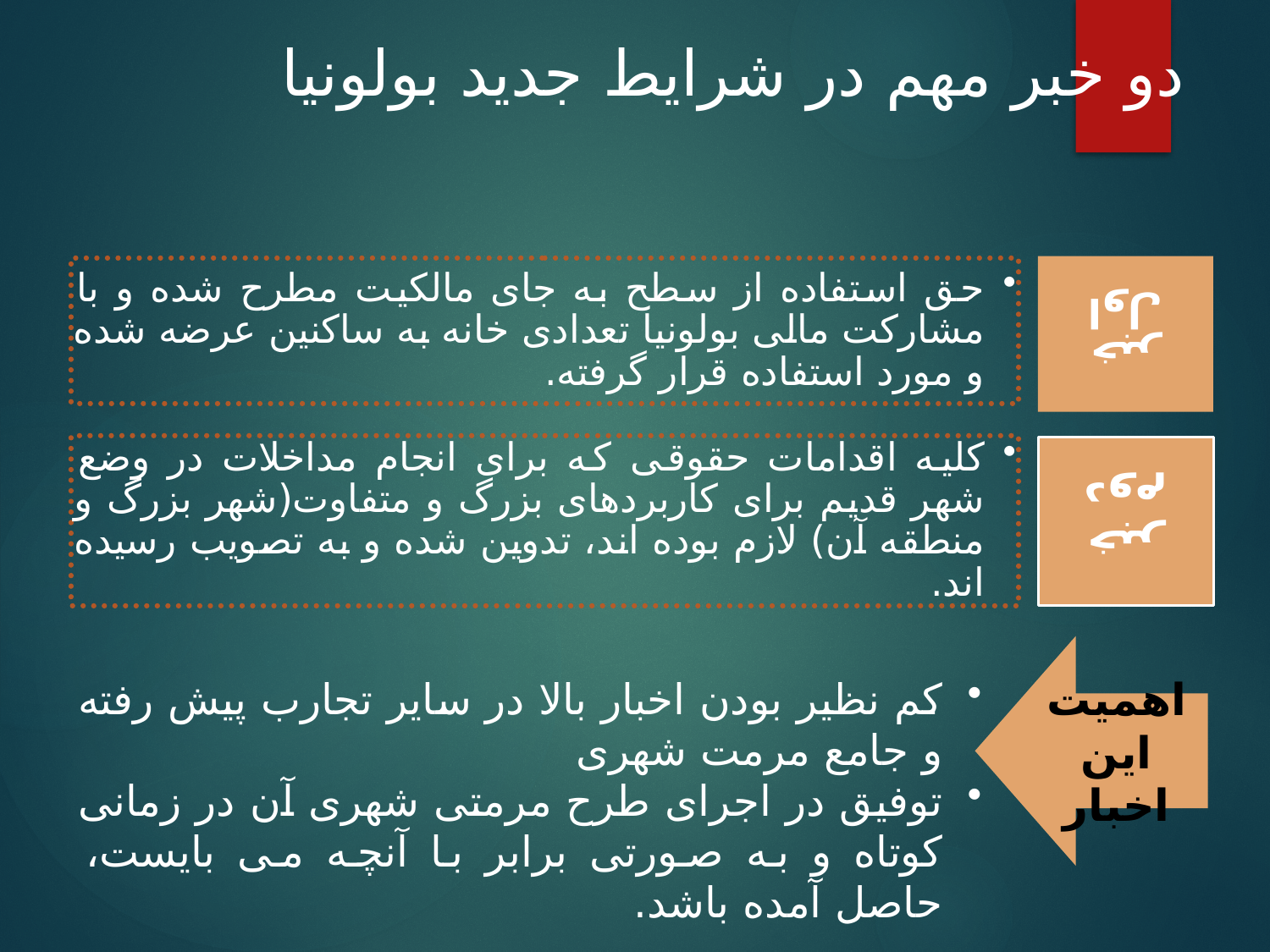

# دو خبر مهم در شرایط جدید بولونیا
حق استفاده از سطح به جای مالکیت مطرح شده و با مشارکت مالی بولونیا تعدادی خانه به ساکنین عرضه شده و مورد استفاده قرار گرفته.
خبر دوم
کلیه اقدامات حقوقی که برای انجام مداخلات در وضع شهر قدیم برای کاربردهای بزرگ و متفاوت(شهر بزرگ و منطقه آن) لازم بوده اند، تدوین شده و به تصویب رسیده اند.
خبر اول
اهمیت این اخبار
کم نظیر بودن اخبار بالا در سایر تجارب پیش رفته و جامع مرمت شهری
توفیق در اجرای طرح مرمتی شهری آن در زمانی کوتاه و به صورتی برابر با آنچه می بایست، حاصل آمده باشد.